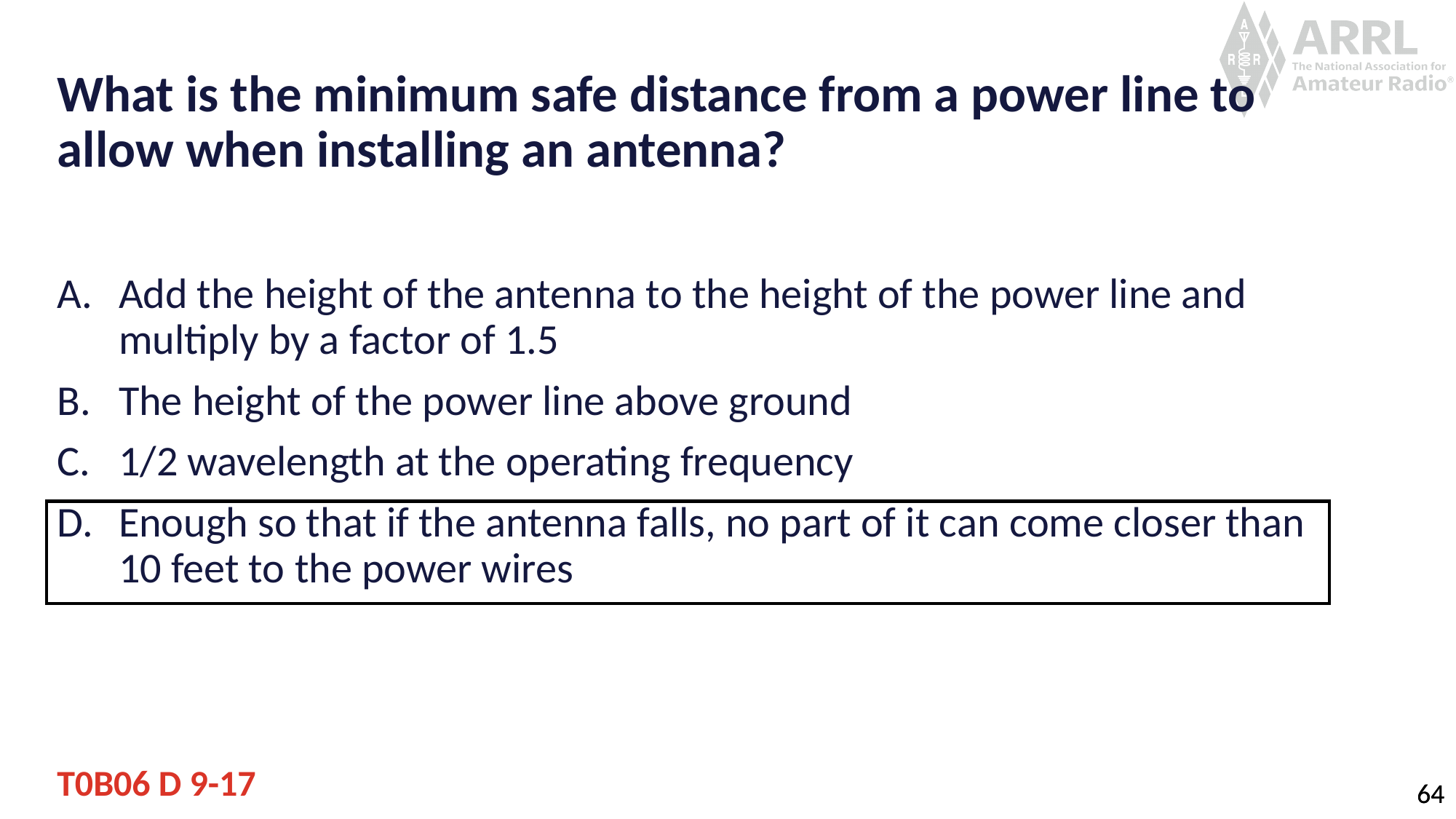

# What is the minimum safe distance from a power line to allow when installing an antenna?
Add the height of the antenna to the height of the power line and multiply by a factor of 1.5
The height of the power line above ground
1/2 wavelength at the operating frequency
Enough so that if the antenna falls, no part of it can come closer than 10 feet to the power wires

T0B06 D 9-17